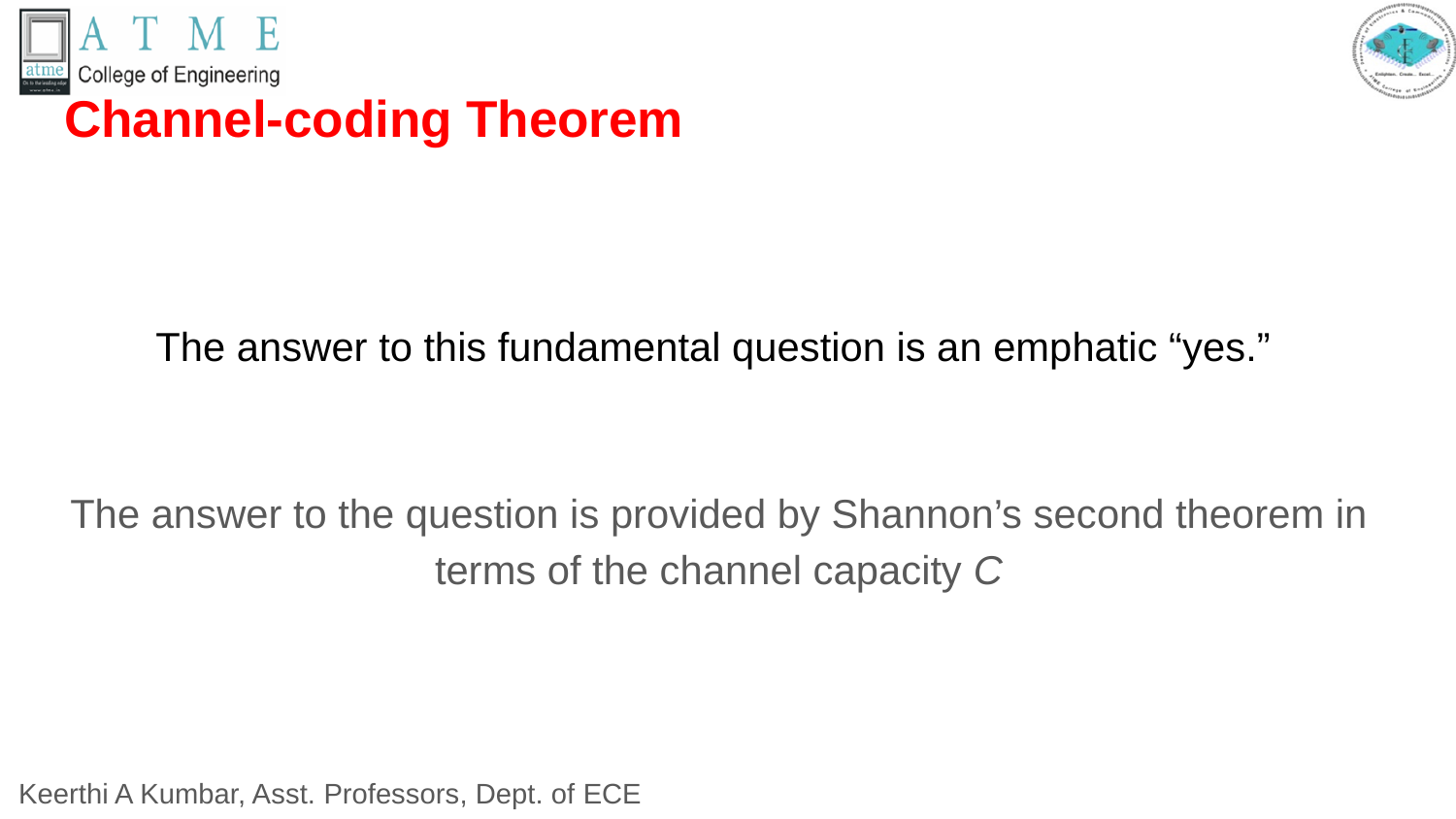

# Channel-coding Theorem
The answer to this fundamental question is an emphatic “yes.”

The answer to the question is provided by Shannon’s second theorem in terms of the channel capacity C